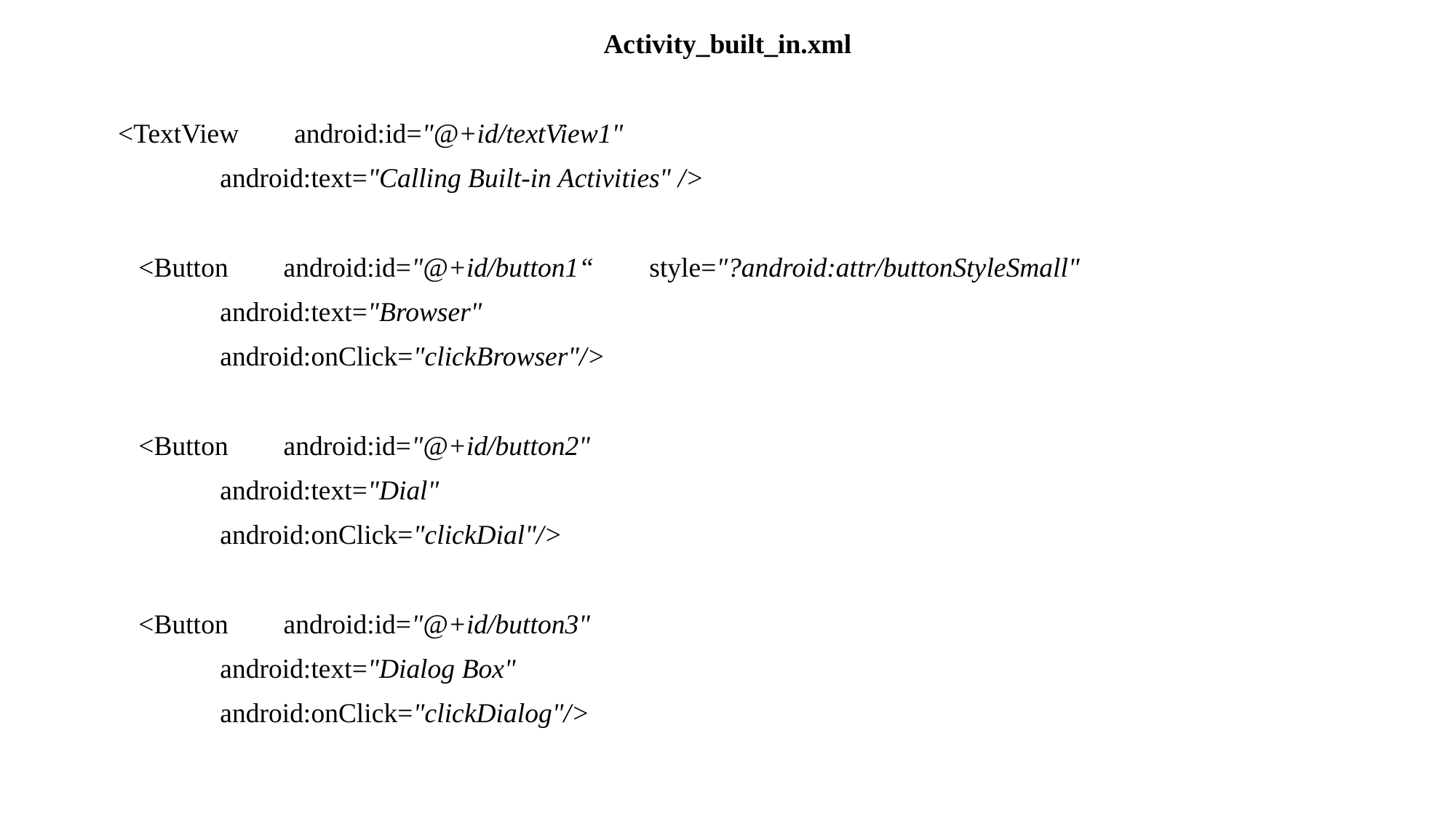

Activity_built_in.xml

 <TextView        android:id="@+id/textView1"
	android:text="Calling Built-in Activities" />

    <Button        android:id="@+id/button1“        style="?android:attr/buttonStyleSmall"
	android:text="Browser"
        	android:onClick="clickBrowser"/>

    <Button        android:id="@+id/button2"
	android:text="Dial"
      	android:onClick="clickDial"/>

    <Button        android:id="@+id/button3"
	android:text="Dialog Box"
   	android:onClick="clickDialog"/>